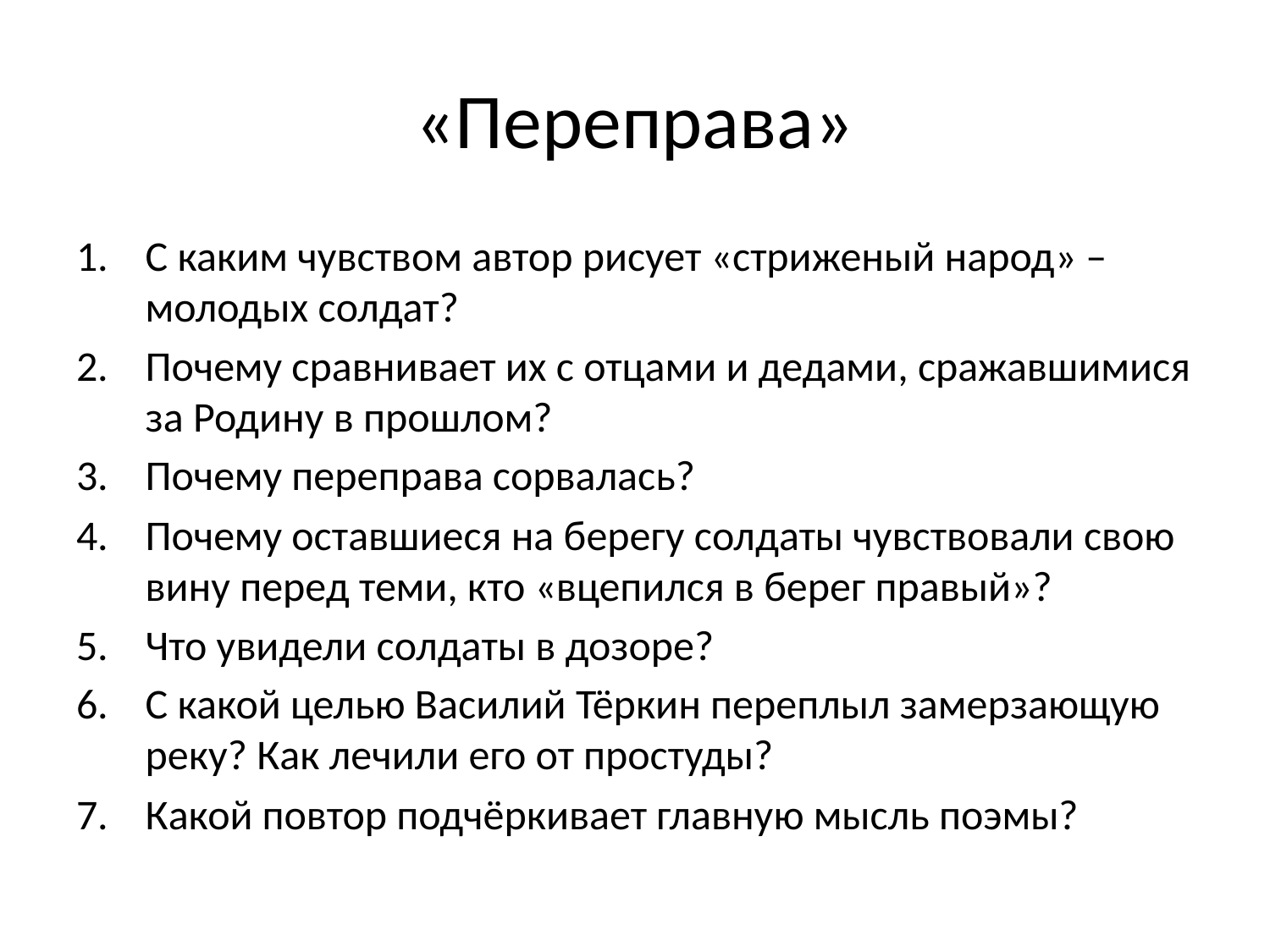

# «Переправа»
С каким чувством автор рисует «стриженый народ» – молодых солдат?
Почему сравнивает их с отцами и дедами, сражавшимися за Родину в прошлом?
Почему переправа сорвалась?
Почему оставшиеся на берегу солдаты чувствовали свою вину перед теми, кто «вцепился в берег правый»?
Что увидели солдаты в дозоре?
С какой целью Василий Тёркин переплыл замерзающую реку? Как лечили его от простуды?
Какой повтор подчёркивает главную мысль поэмы?